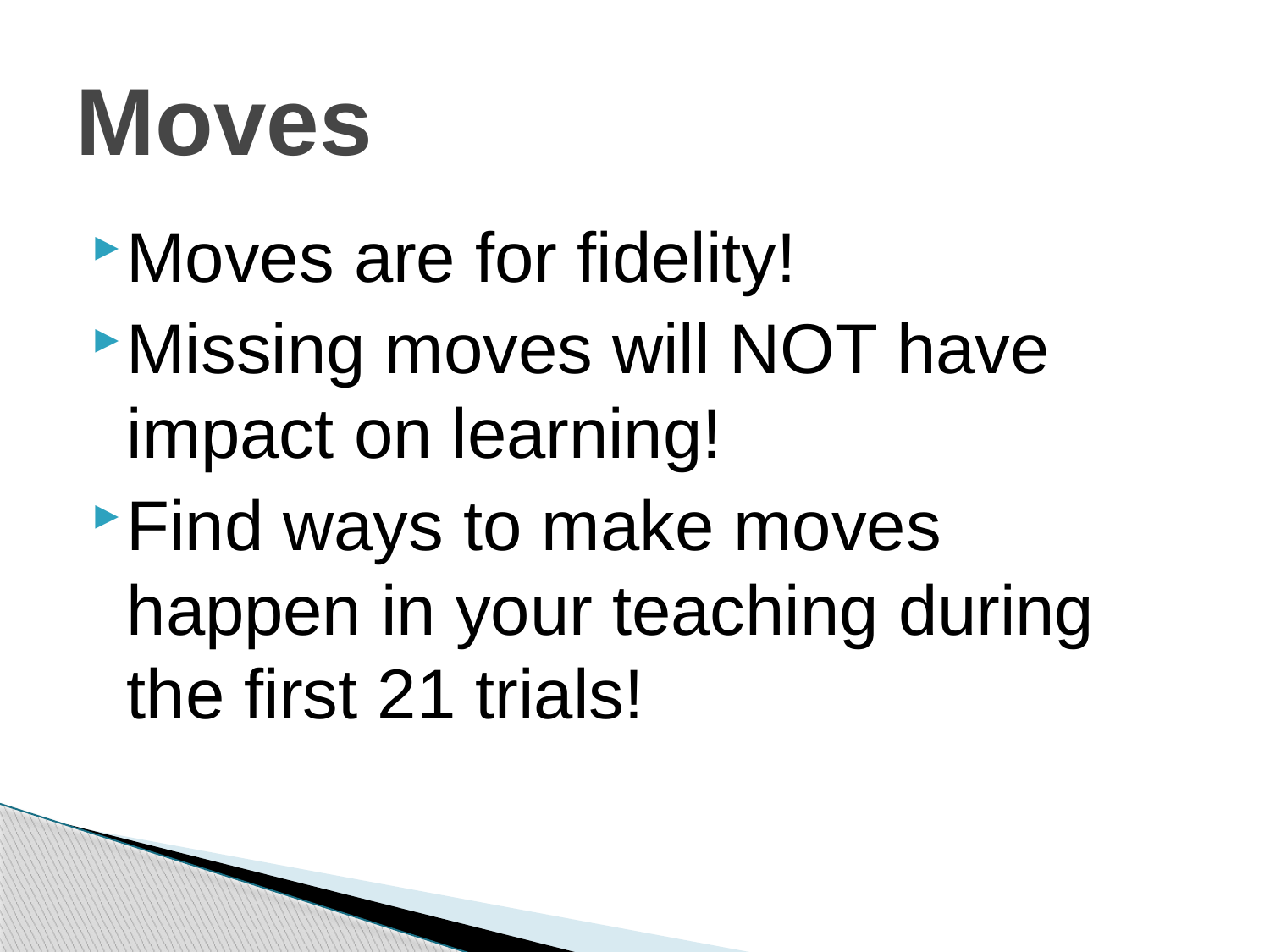

# Moves
Moves are for fidelity!
Missing moves will NOT have impact on learning!
Find ways to make moves happen in your teaching during the first 21 trials!